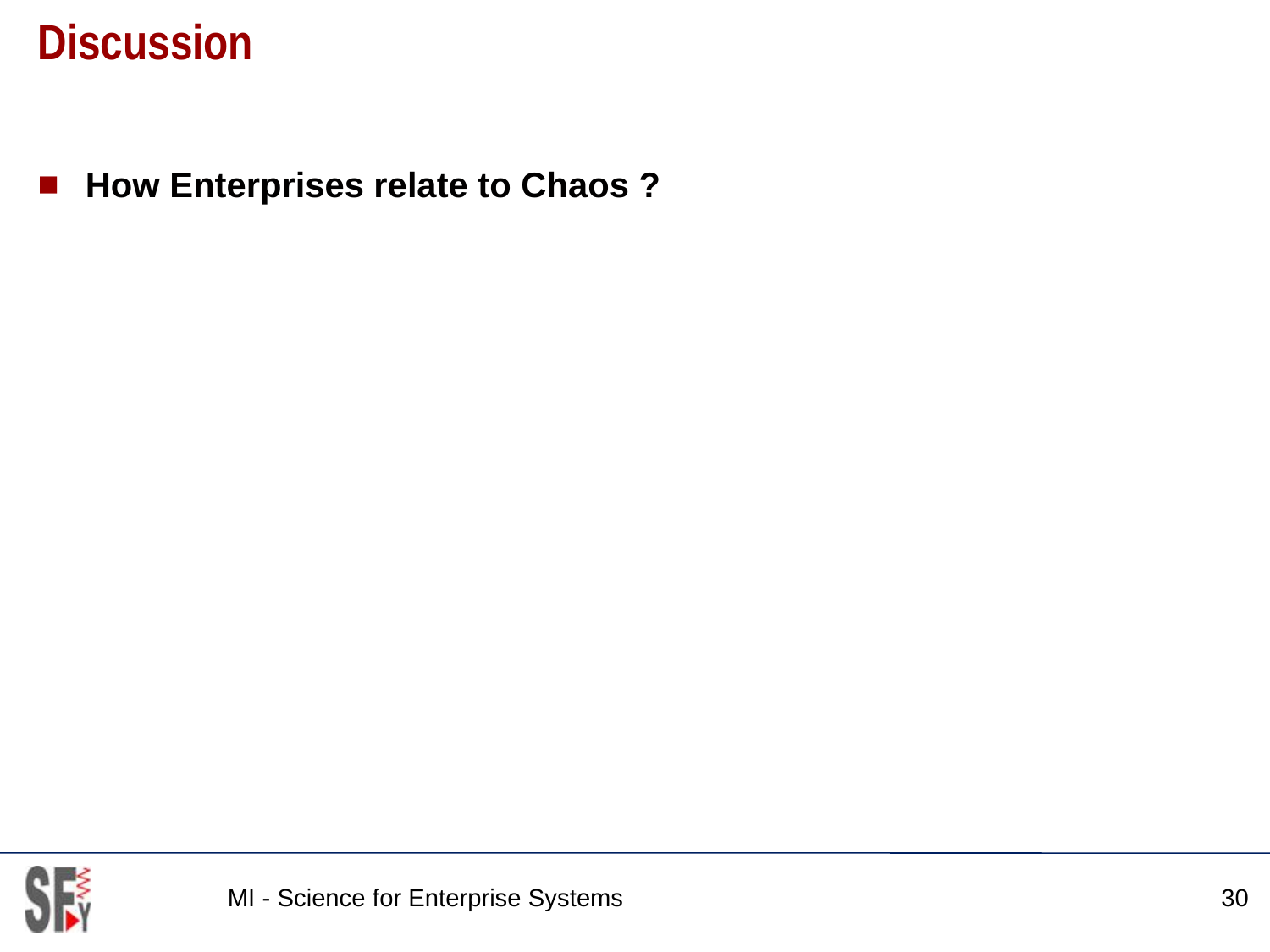

# Discussion
How Enterprises relate to Chaos ?
MI - Science for Enterprise Systems
30